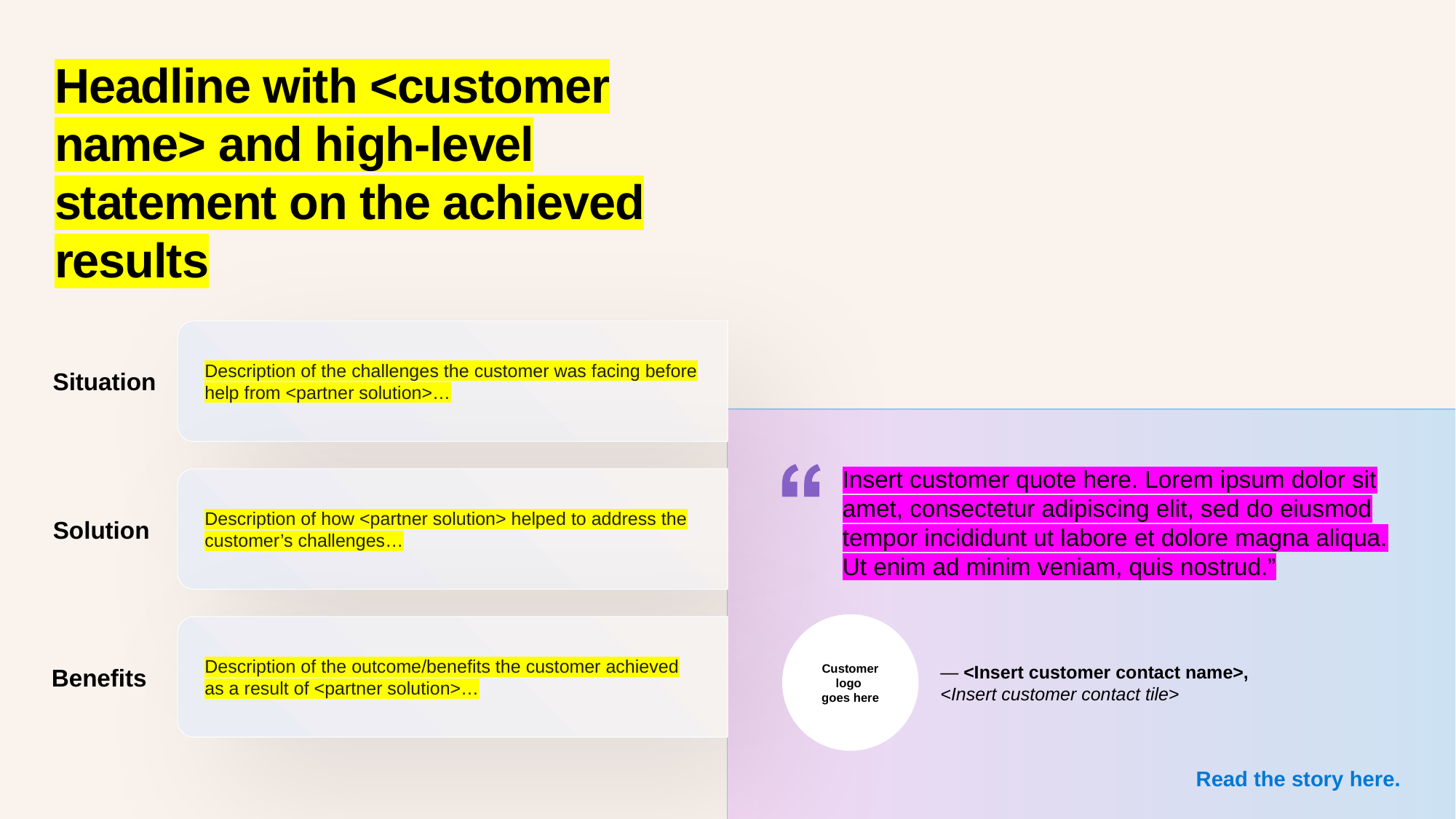

# Headline with <customer name> and high-level statement on the achieved results

Description of the challenges the customer was facing before help from <partner solution>…
Situation

Insert customer quote here. Lorem ipsum dolor sit amet, consectetur adipiscing elit, sed do eiusmod tempor incididunt ut labore et dolore magna aliqua. Ut enim ad minim veniam, quis nostrud.”
Description of how <partner solution> helped to address the customer’s challenges…
Solution

Customer logo
goes here
Description of the outcome/benefits the customer achieved as a result of <partner solution>…
— <Insert customer contact name>,
<Insert customer contact tile>
Benefits
Read the story here.